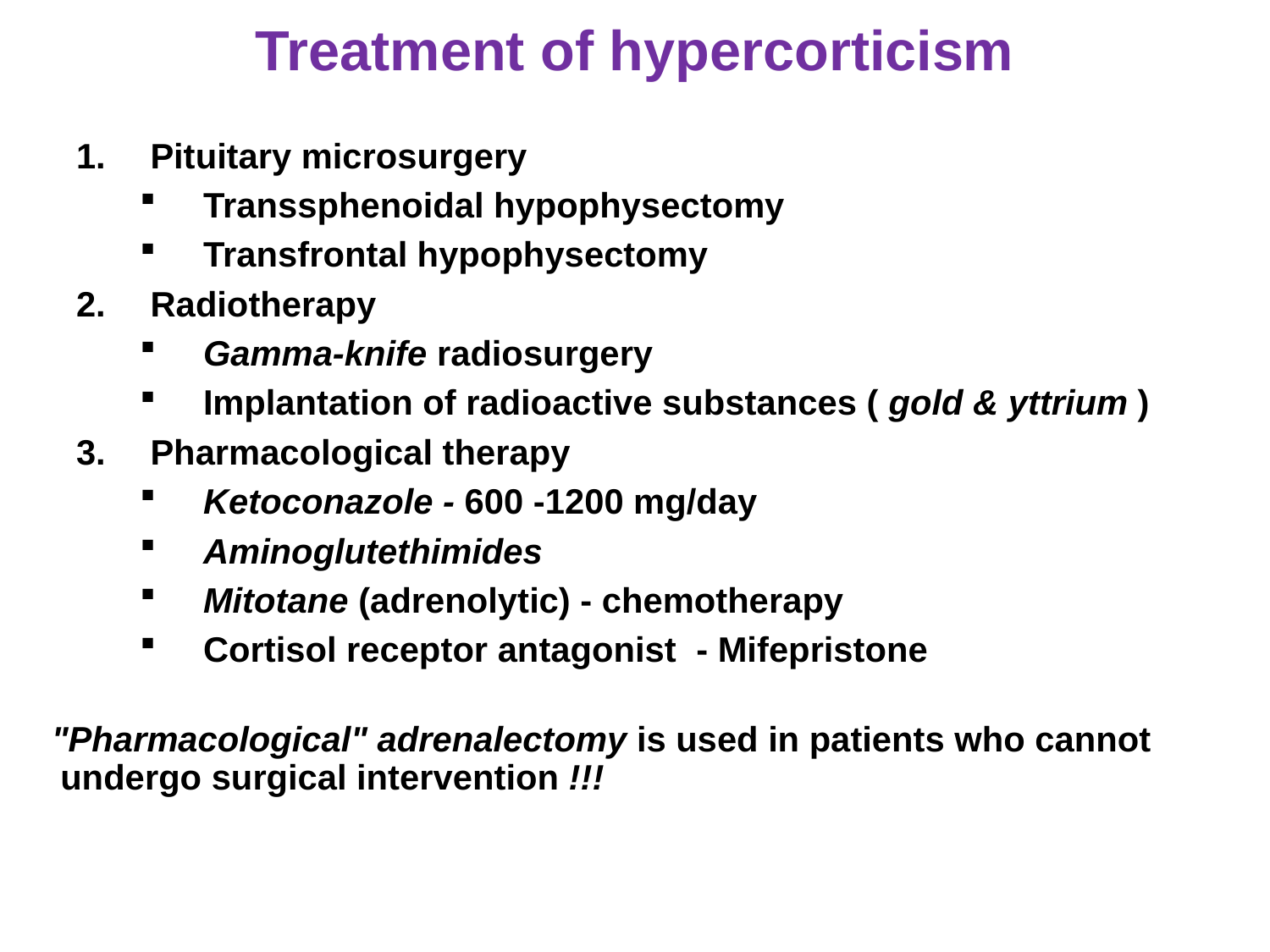

# Treatment of hypercorticism
Pituitary microsurgery
Transsphenoidal hypophysectomy
Transfrontal hypophysectomy
Radiotherapy
Gamma-knife radiosurgery
Implantation of radioactive substances ( gold & yttrium )
Pharmacological therapy
Ketoconazole - 600 -1200 mg/day
Aminoglutethimides
Mitotane (adrenolytic) - chemotherapy
Cortisol receptor antagonist  - Mifepristone

    "Pharmacological" adrenalectomy is used in patients who cannot undergo surgical intervention !!!